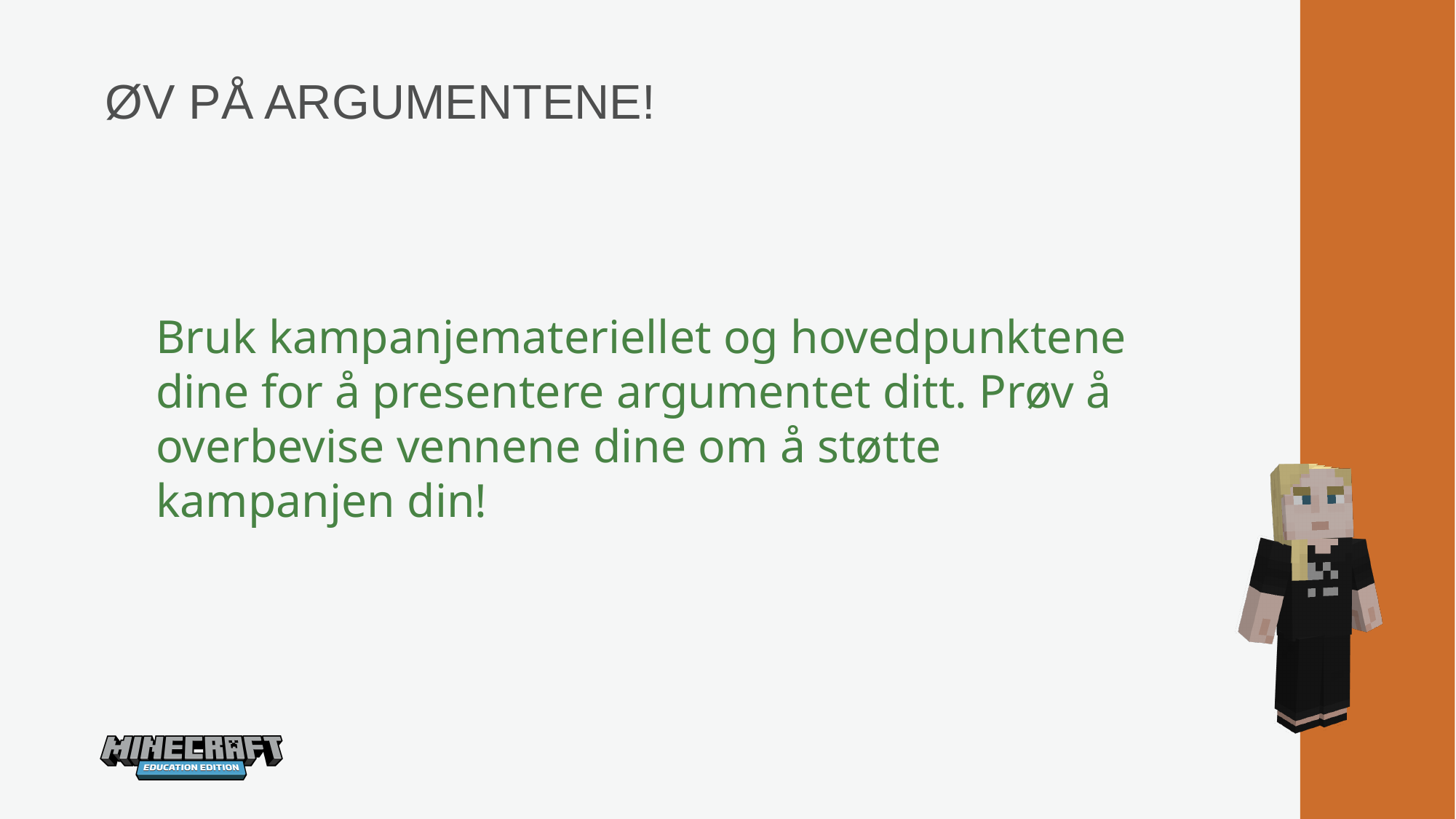

# ØV PÅ ARGUMENTENE!
Bruk kampanjemateriellet og hovedpunktene dine for å presentere argumentet ditt. Prøv å overbevise vennene dine om å støtte kampanjen din!